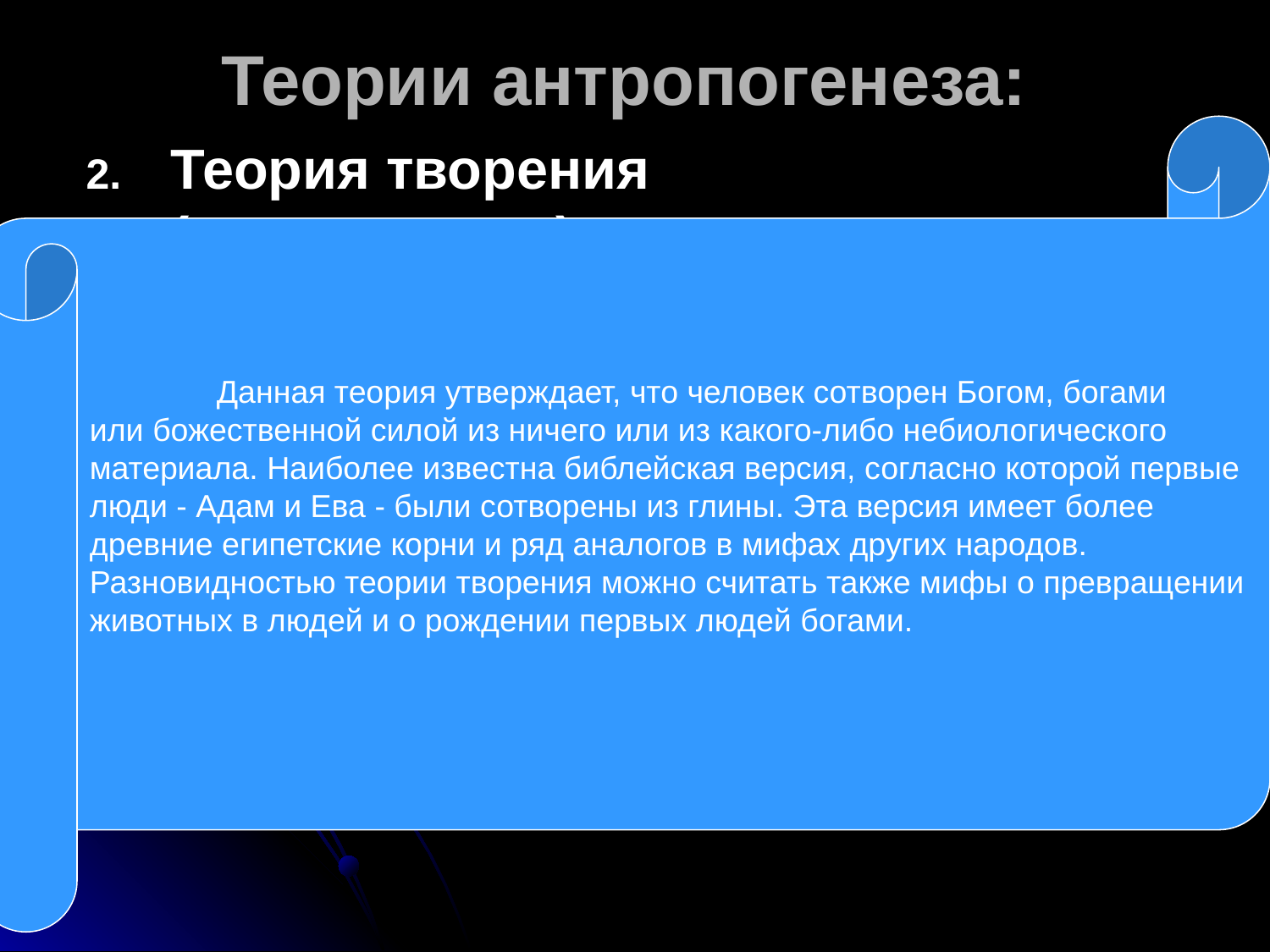

# Теории антропогенеза:
	Данная теория утверждает, что человек сотворен Богом, богами
или божественной силой из ничего или из какого-либо небиологического
материала. Наиболее известна библейская версия, согласно которой первые
люди - Адам и Ева - были сотворены из глины. Эта версия имеет более
древние египетские корни и ряд аналогов в мифах других народов.
Разновидностью теории творения можно считать также мифы о превращении
животных в людей и о рождении первых людей богами.

Теория творения (креационизм).